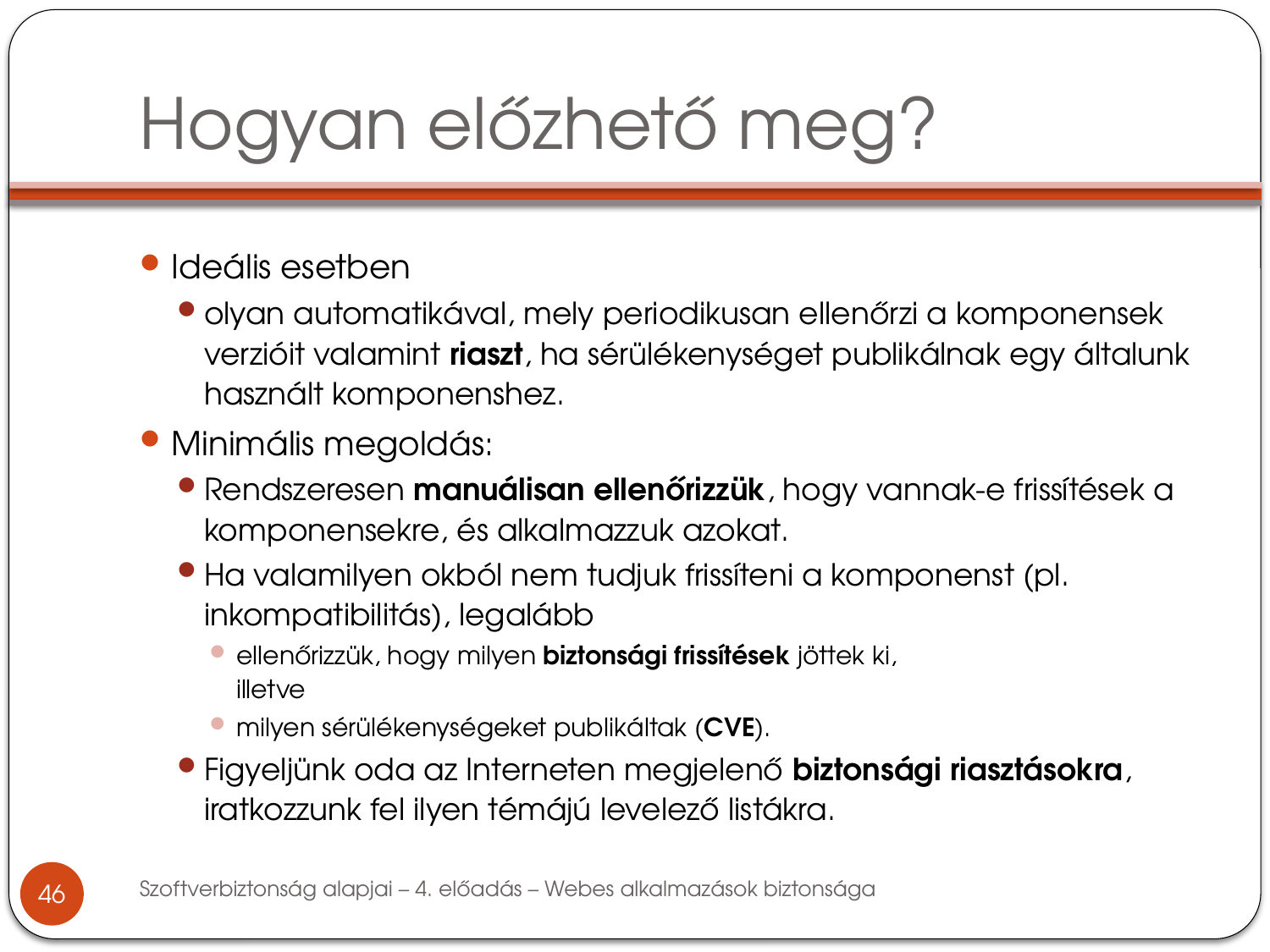

# Hogyan előzhető meg?
Ideális esetben
olyan automatikával, mely periodikusan ellenőrzi a komponensek verzióit valamint riaszt, ha sérülékenységet publikálnak egy általunk használt komponenshez.
Minimális megoldás:
Rendszeresen manuálisan ellenőrizzük, hogy vannak-e frissítések a komponensekre, és alkalmazzuk azokat.
Ha valamilyen okból nem tudjuk frissíteni a komponenst (pl. inkompatibilitás), legalább
ellenőrizzük, hogy milyen biztonsági frissítések jöttek ki,
illetve
milyen sérülékenységeket publikáltak (CVE).
Figyeljünk oda az Interneten megjelenő biztonsági riasztásokra, iratkozzunk fel ilyen témájú levelező listákra.
Szoftverbiztonság alapjai – 4. előadás – Webes alkalmazások biztonsága
46